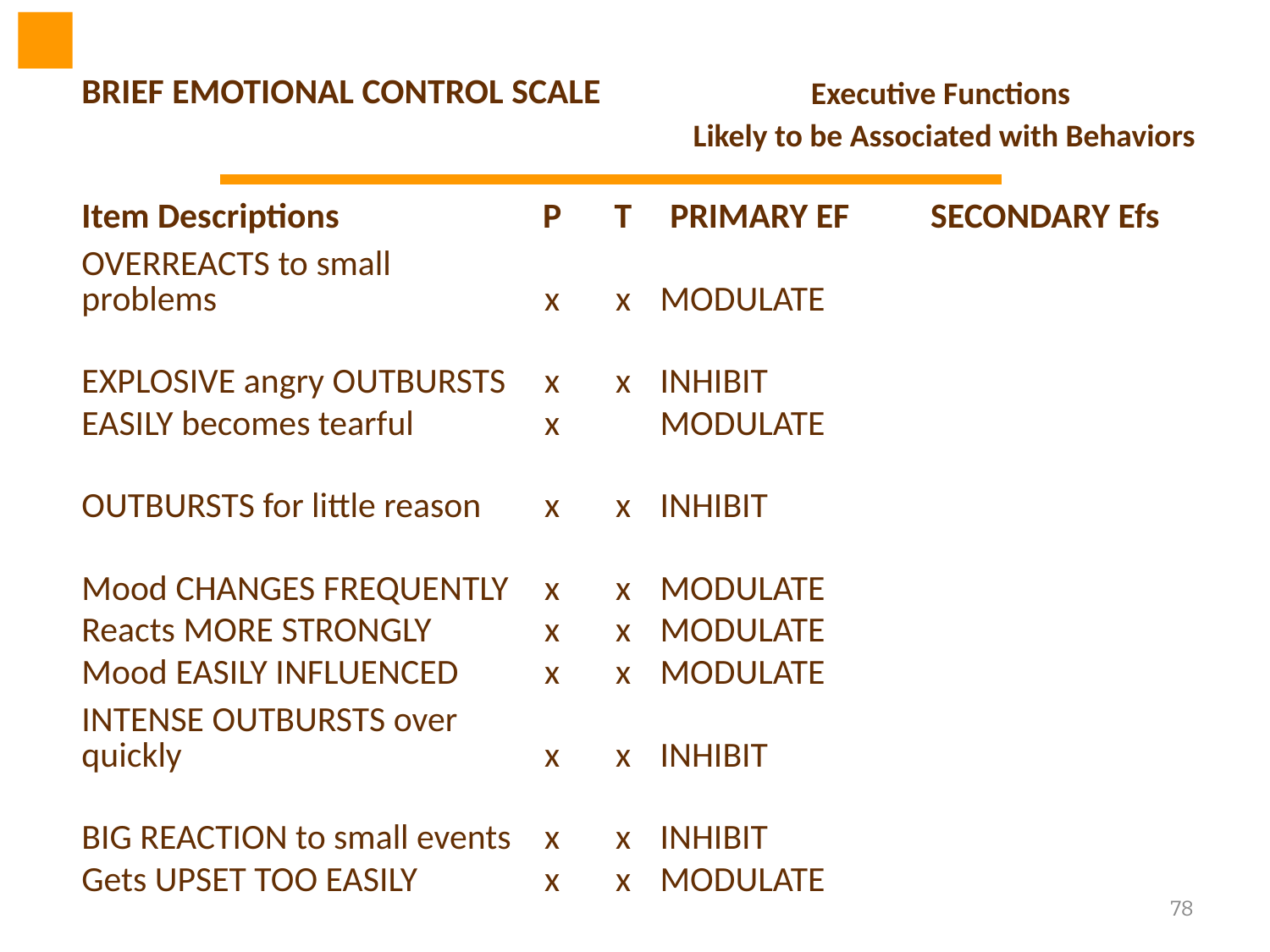

| BRIEF EMOTIONAL CONTROL SCALE |  |  | Executive Functions |  |  |
| --- | --- | --- | --- | --- | --- |
|  |  |  | Likely to be Associated with Behaviors |  |  |
| Item Descriptions | P | T | PRIMARY EF | SECONDARY Efs |  |
| OVERREACTS to small problems | x | x | MODULATE |  |  |
| EXPLOSIVE angry OUTBURSTS | x | x | INHIBIT |  |  |
| EASILY becomes tearful | x |  | MODULATE |  |  |
| OUTBURSTS for little reason | x | x | INHIBIT |  |  |
| Mood CHANGES FREQUENTLY | x | x | MODULATE |  |  |
| Reacts MORE STRONGLY | x | x | MODULATE |  |  |
| Mood EASILY INFLUENCED | x | x | MODULATE |  |  |
| INTENSE OUTBURSTS over quickly | x | x | INHIBIT |  |  |
| BIG REACTION to small events | x | x | INHIBIT |  |  |
| Gets UPSET TOO EASILY | x | x | MODULATE |  |  |
78